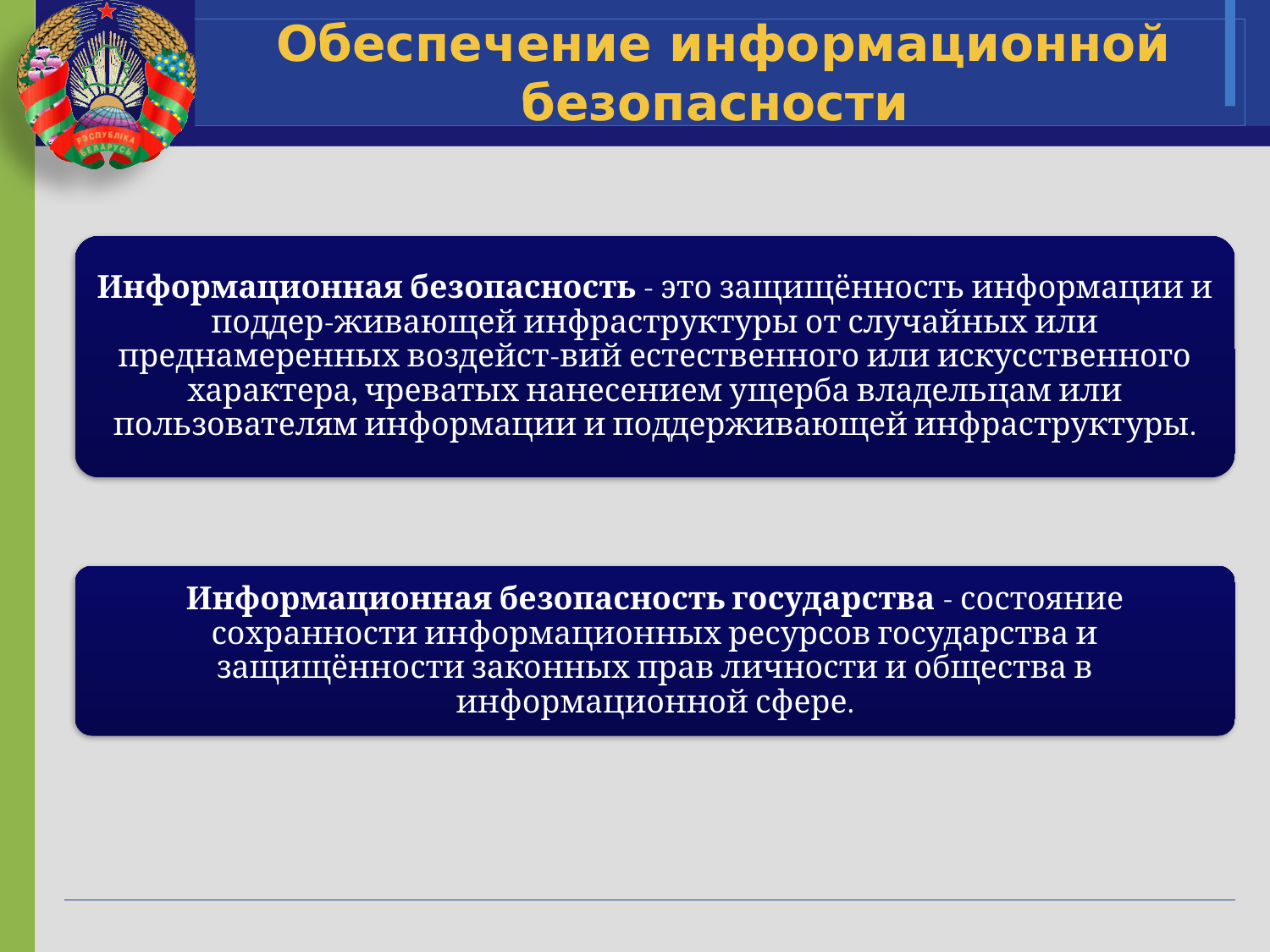

# Обеспечение информационной безопасности

Информационная безопасность - это защищённость информации и поддер-живающей инфраструктуры от случайных или преднамеренных воздейст-вий естественного или искусственного характера, чреватых нанесением ущерба владельцам или пользователям информации и поддерживающей инфраструктуры.

Информационная безопасность государства - состояние сохранности информационных ресурсов государства и защищённости законных прав личности и общества в информационной сфере.